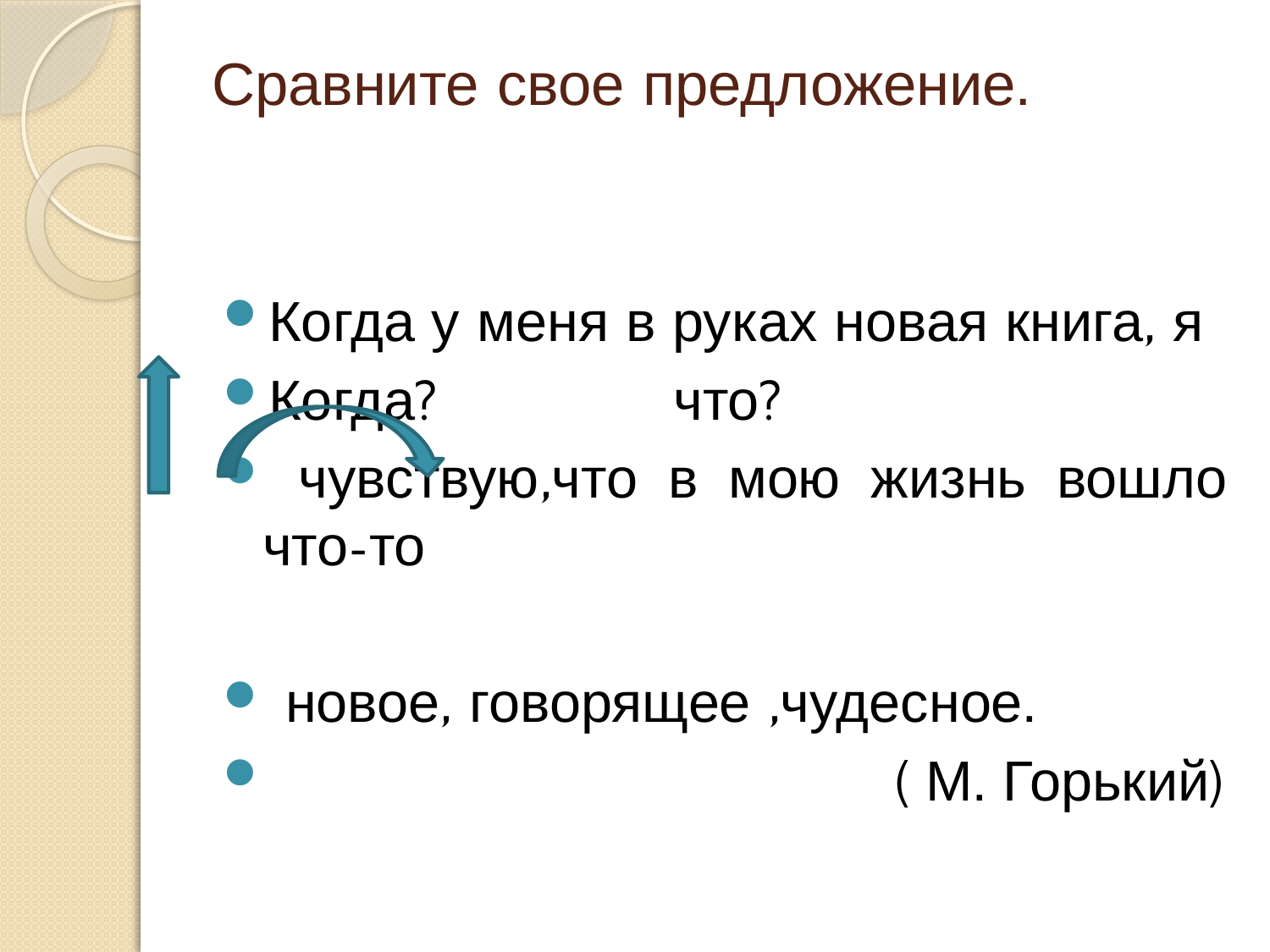

# Сравните свое предложение.

Когда у меня в руках новая книга, я
Когда?              что?
 чувствую,что в мою жизнь вошло что-то

 новое, говорящее ,чудесное.
                                     ( М. Горький)